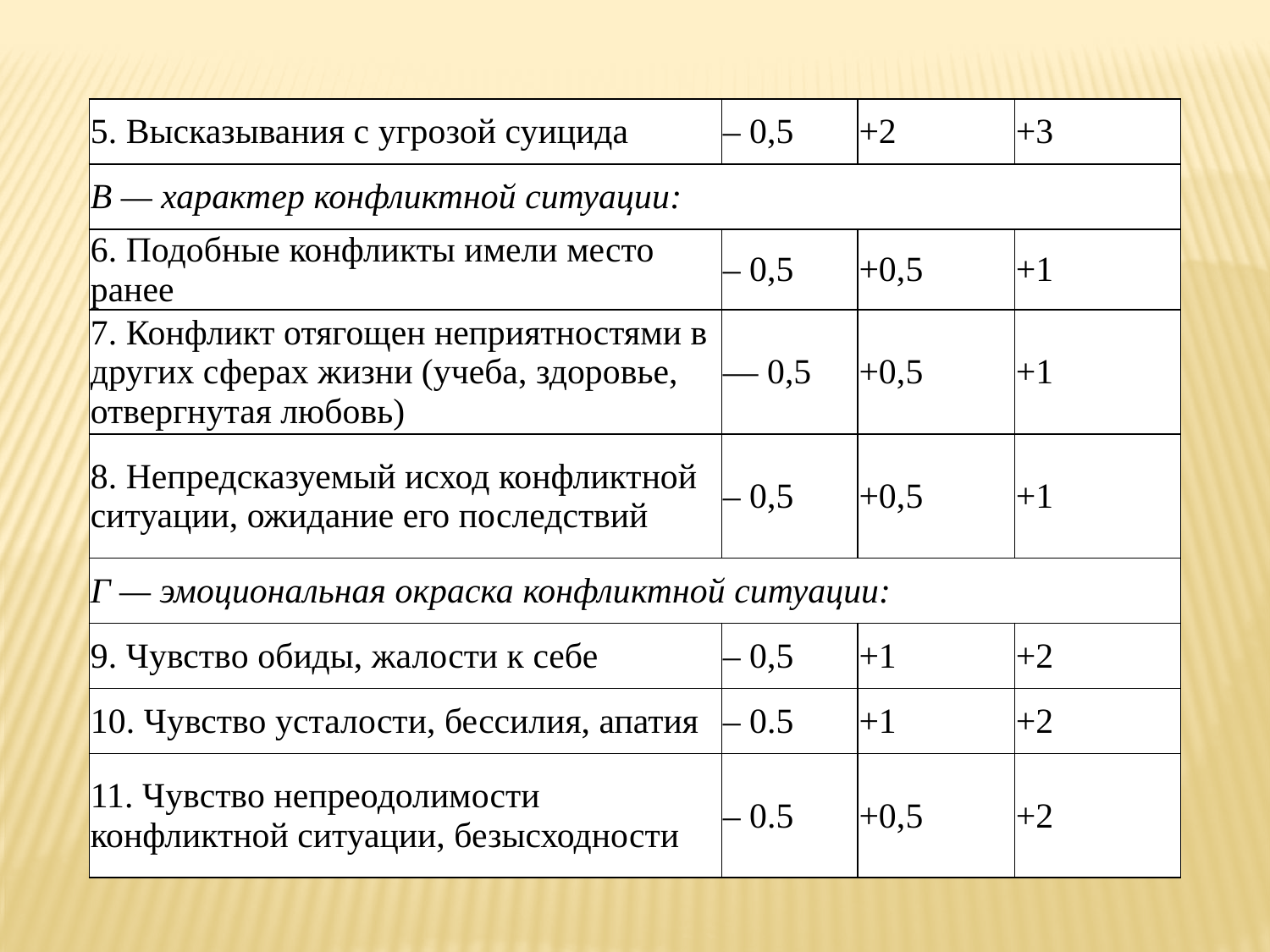

| 5. Высказывания с угрозой суицида | – 0,5 | +2 | +3 |
| --- | --- | --- | --- |
| В — характер конфликтной ситуации: |  |  |  |
| 6. Подобные конфликты имели место ранее | – 0,5 | +0,5 | +1 |
| 7. Конфликт отягощен неприятностями в других сферах жизни (учеба, здоровье, отвергнутая любовь) | — 0,5 | +0,5 | +1 |
| 8. Непредсказуемый исход конфликтной ситуации, ожидание его последствий | – 0,5 | +0,5 | +1 |
| Г — эмоциональная окраска конфликтной ситуации: |  |  |  |
| 9. Чувство обиды, жалости к себе | – 0,5 | +1 | +2 |
| 10. Чувство усталости, бессилия, апатия | – 0.5 | +1 | +2 |
| 11. Чувство непреодолимости конфликтной ситуации, безысходности | – 0.5 | +0,5 | +2 |